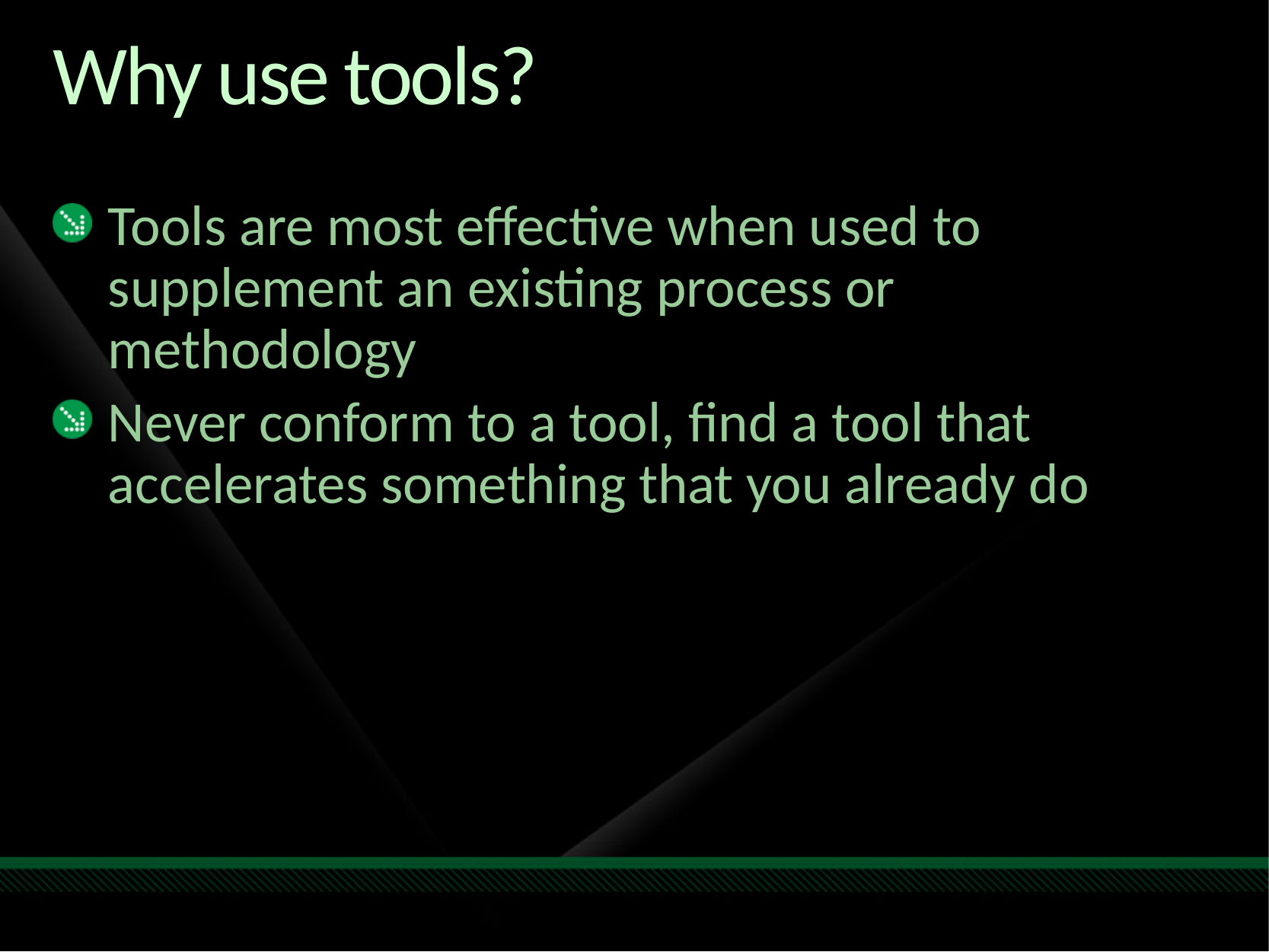

# Why use tools?
Tools are most effective when used to supplement an existing process or methodology
Never conform to a tool, find a tool that accelerates something that you already do